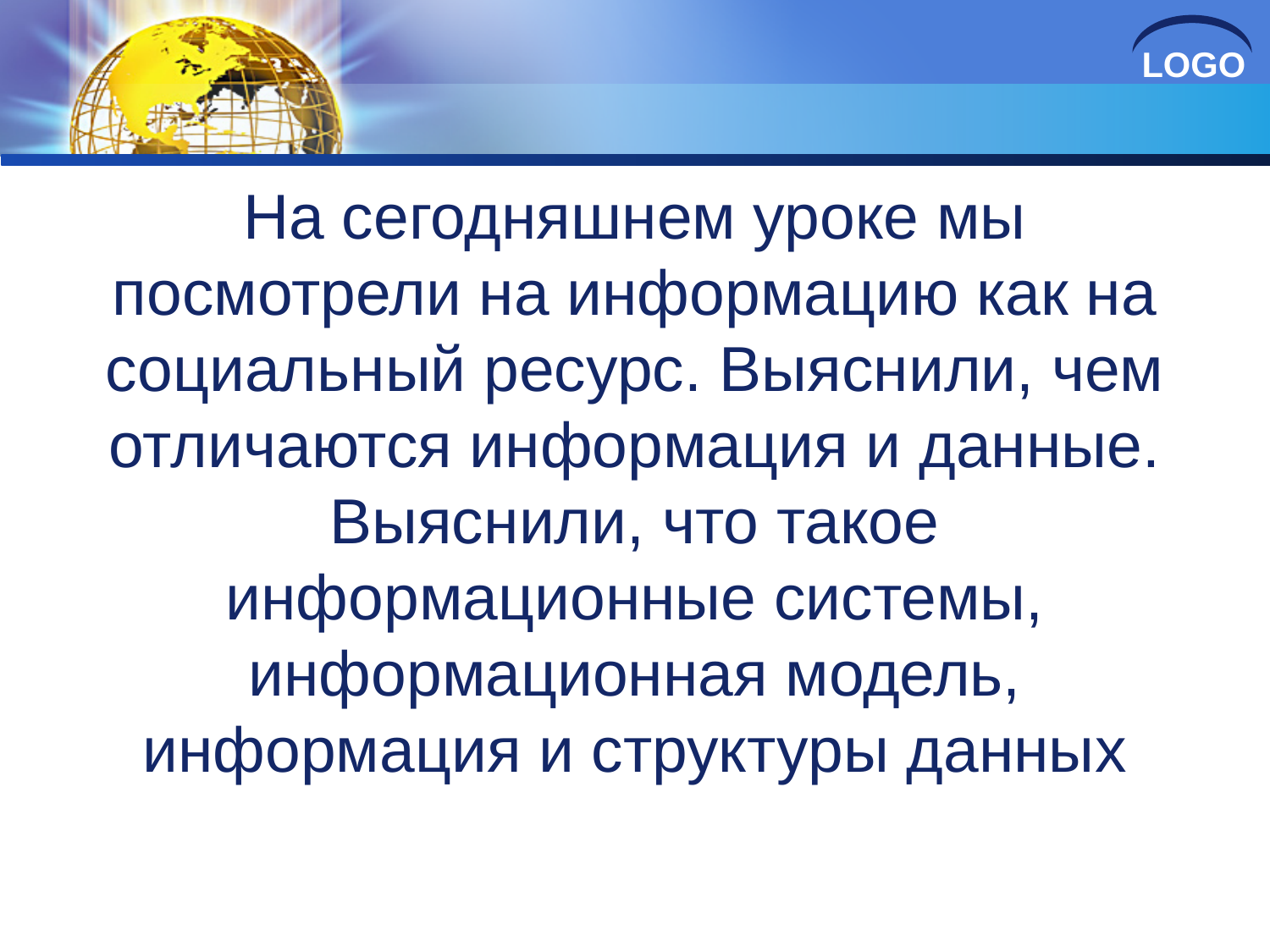

#
На сегодняшнем уроке мы посмотрели на информацию как на социальный ресурс. Выяснили, чем отличаются информация и данные. Выяснили, что такое информационные системы, информационная модель, информация и структуры данных